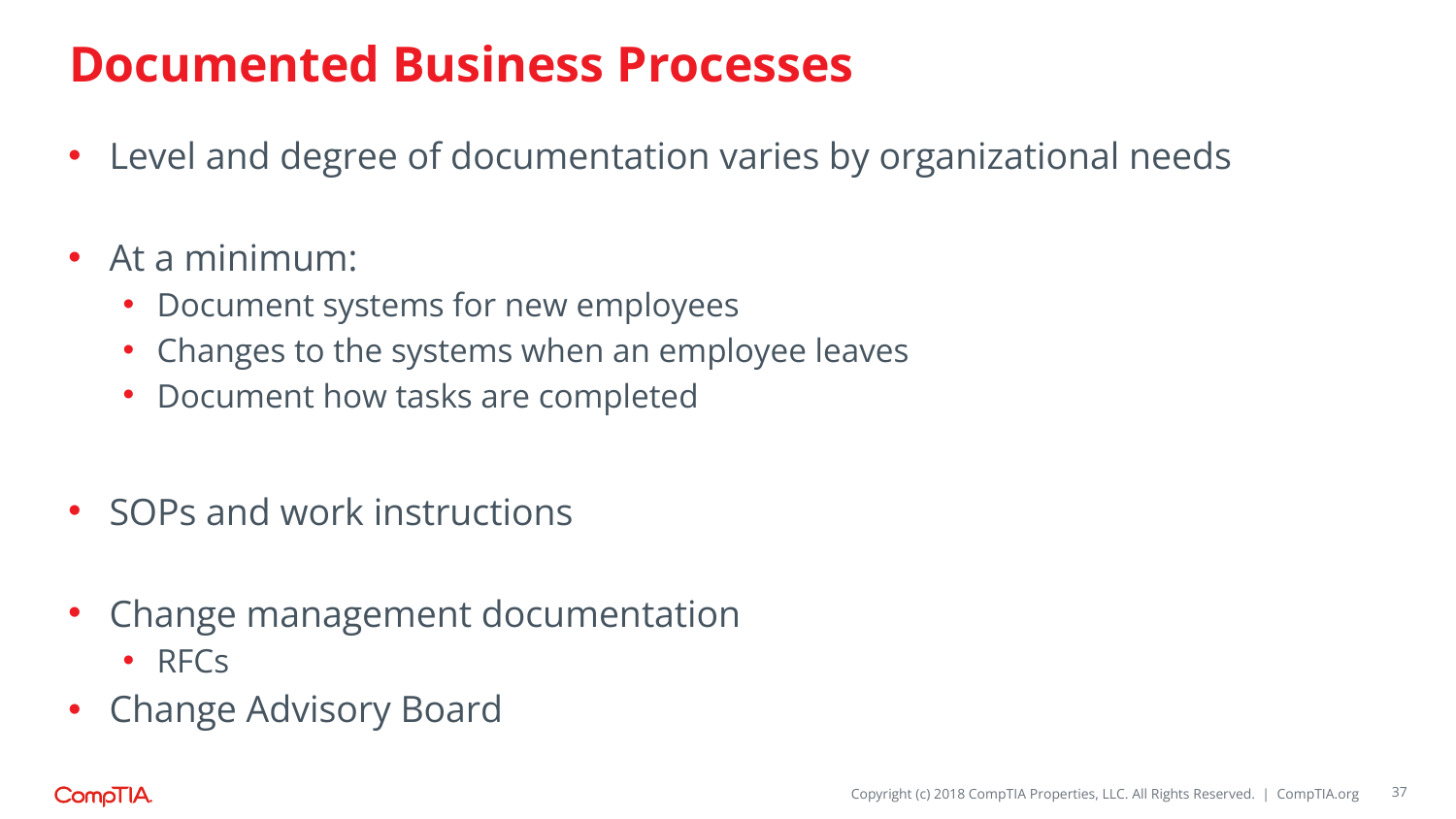

# Documented Business Processes
Level and degree of documentation varies by organizational needs

At a minimum:
Document systems for new employees
Changes to the systems when an employee leaves
Document how tasks are completed

SOPs and work instructions

Change management documentation
RFCs
Change Advisory Board
37